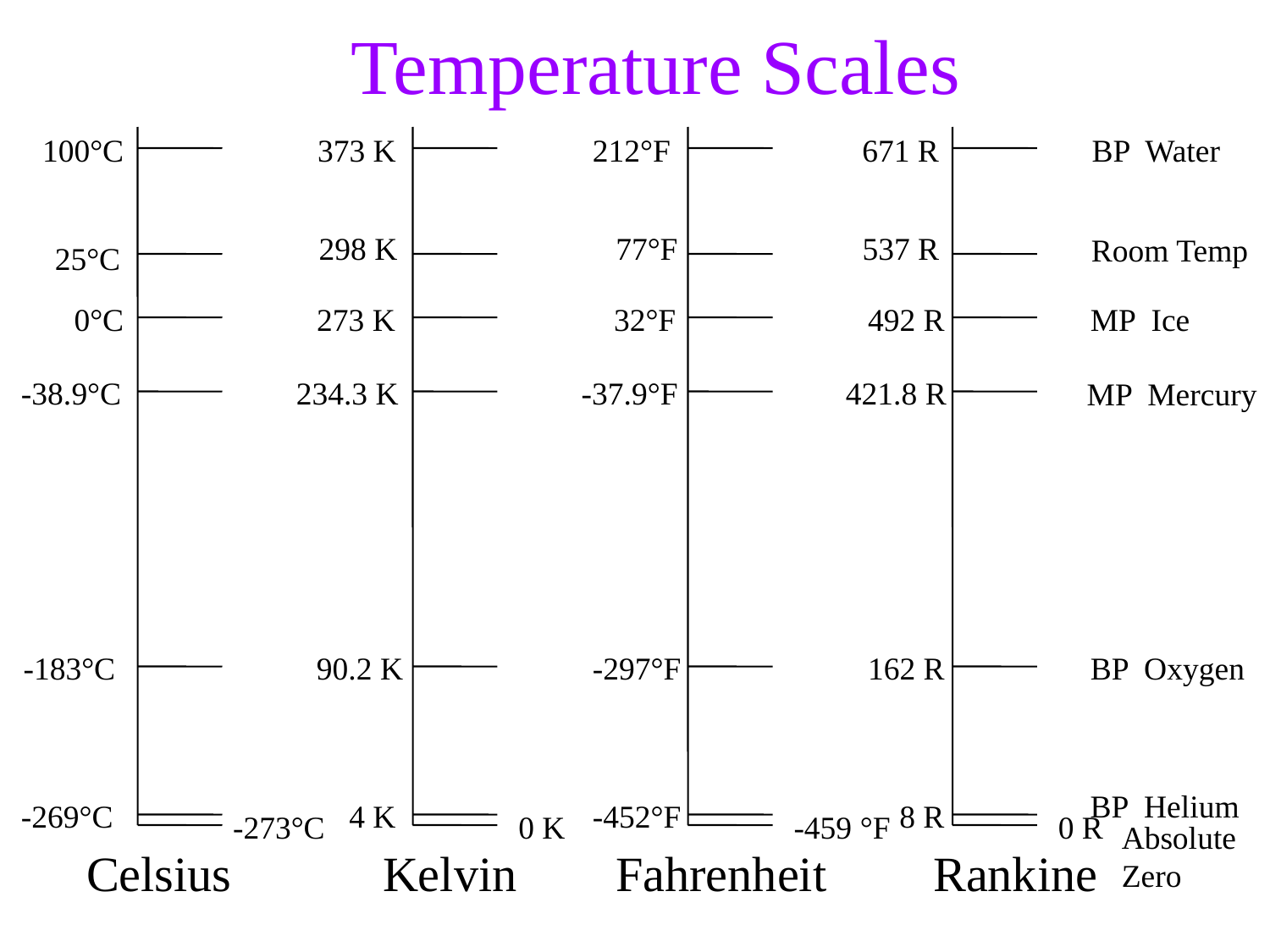

Temperature Scales
100°C
373 K
212°F
671 R
BP  Water

298 K
77°F
537 R
Room Temp
25°C

0°C
273 K
32°F
492 R
MP  Ice

-38.9°C
234.3 K
-37.9°F
421.8 R
MP  Mercury
-183°C
90.2 K
-297°F
162 R
BP  Oxygen
BP  Helium
-269°C
4 K
-452°F
8 R
-273°C
0 K
-459 °F
0 R
Absolute
Zero
Celsius
Kelvin
Fahrenheit
Rankine